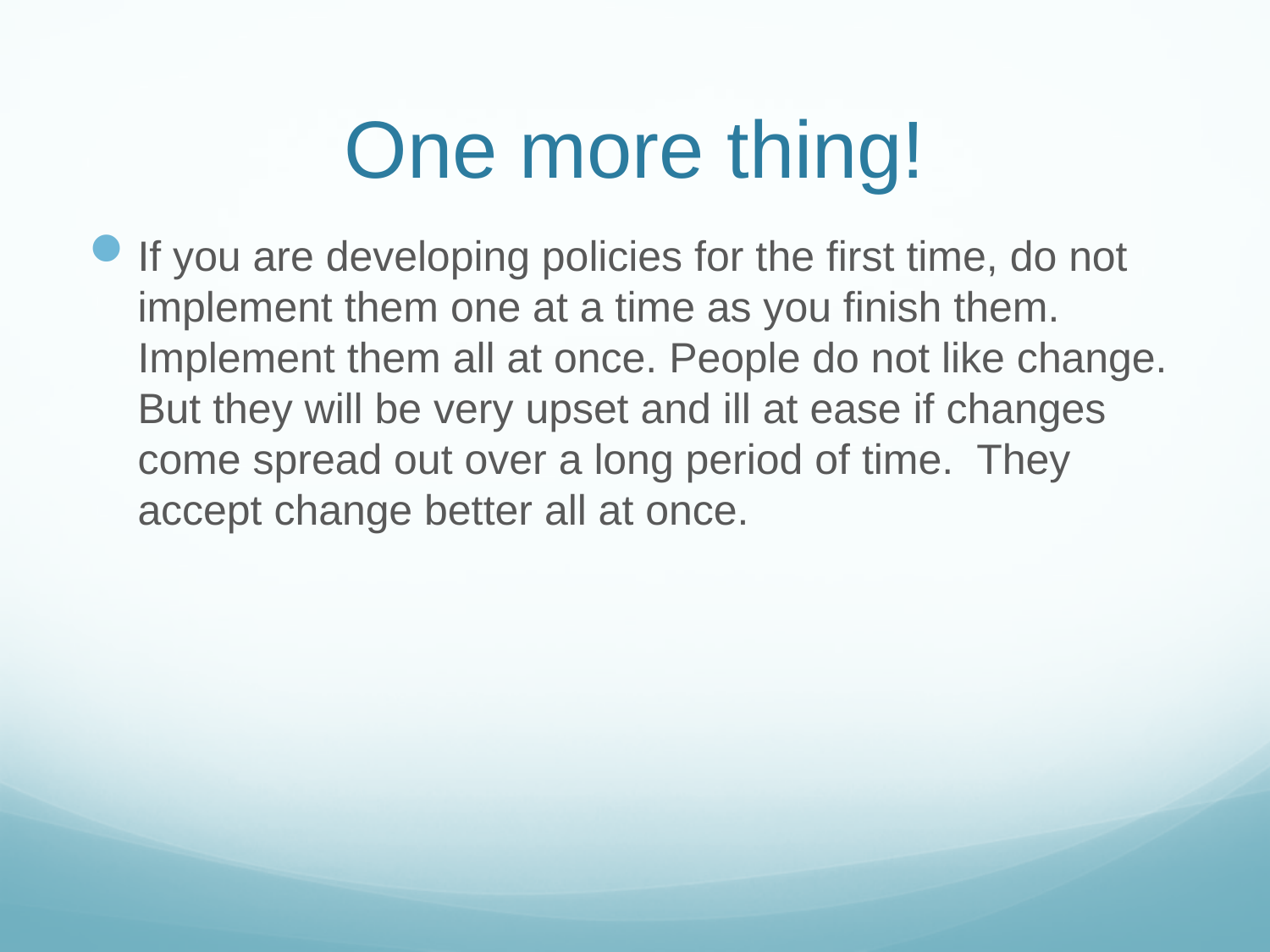

# One more thing!
If you are developing policies for the first time, do not implement them one at a time as you finish them. Implement them all at once. People do not like change. But they will be very upset and ill at ease if changes come spread out over a long period of time.  They accept change better all at once.